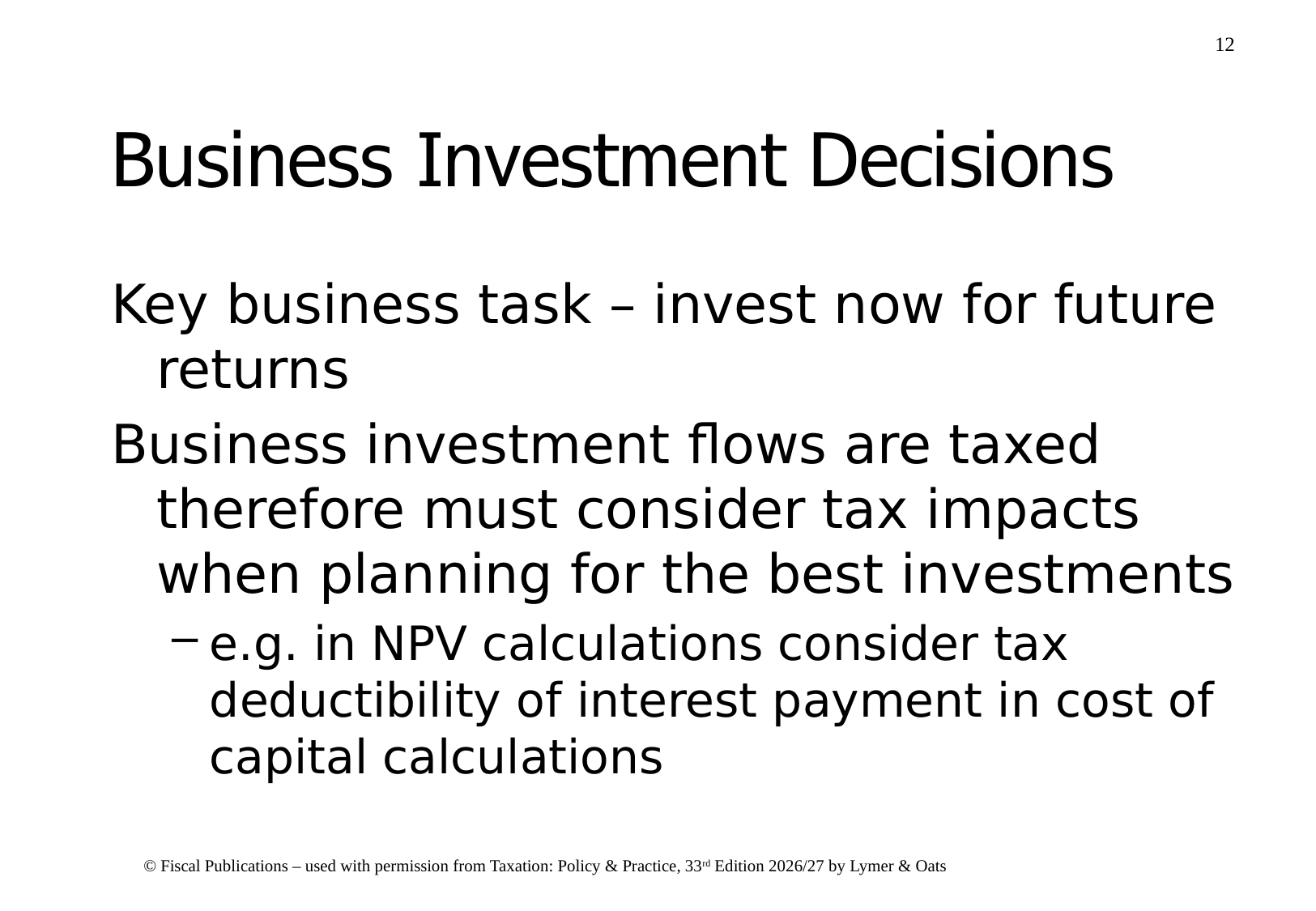

# Business Investment Decisions
Key business task – invest now for future returns
Business investment flows are taxed therefore must consider tax impacts when planning for the best investments
e.g. in NPV calculations consider tax deductibility of interest payment in cost of capital calculations